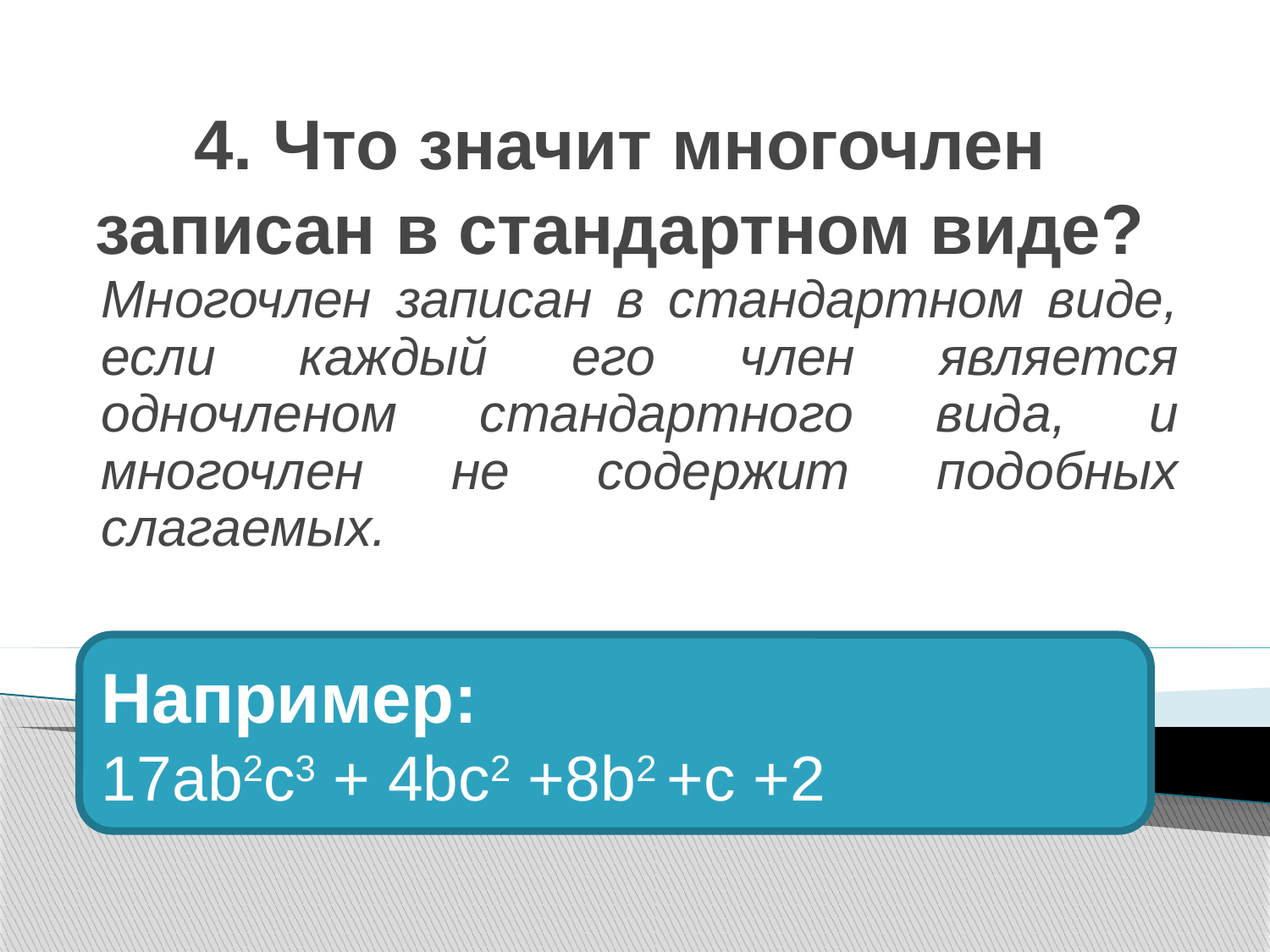

# 4. Что значит многочлен записан в стандартном виде?
Многочлен записан в стандартном виде, если каждый его член является одночленом стандартного вида, и многочлен не содержит подобных слагаемых.
Например:
17аb2c3 + 4bc2 +8b2 +c +2